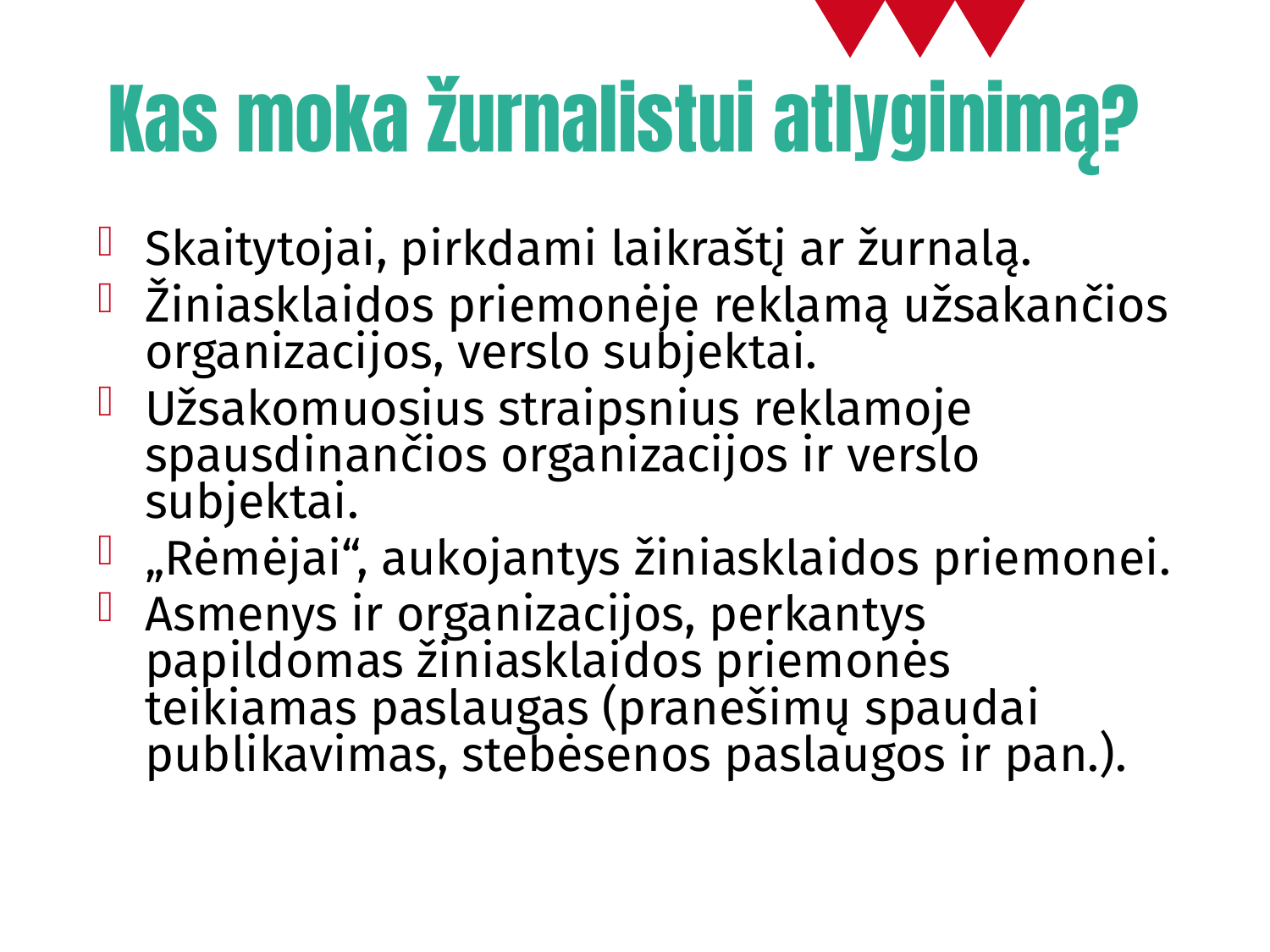

# Kas moka žurnalistui atlyginimą?
Skaitytojai, pirkdami laikraštį ar žurnalą.
Žiniasklaidos priemonėje reklamą užsakančios organizacijos, verslo subjektai.
Užsakomuosius straipsnius reklamoje spausdinančios organizacijos ir verslo subjektai.
„Rėmėjai“, aukojantys žiniasklaidos priemonei.
Asmenys ir organizacijos, perkantys papildomas žiniasklaidos priemonės teikiamas paslaugas (pranešimų spaudai publikavimas, stebėsenos paslaugos ir pan.).